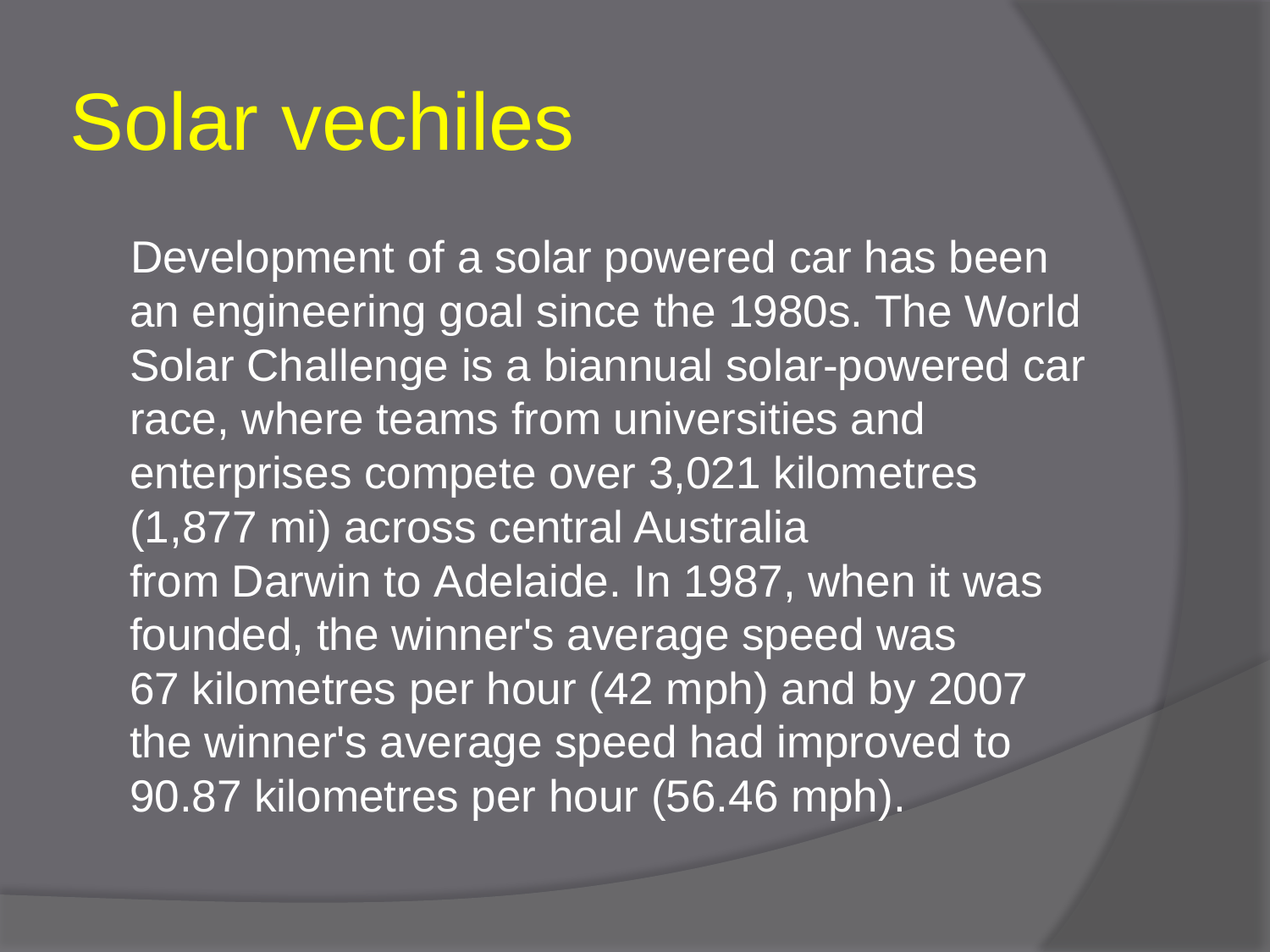

# Solar vechiles
    Development of a solar powered car has been an engineering goal since the 1980s. The World Solar Challenge is a biannual solar-powered car race, where teams from universities and enterprises compete over 3,021 kilometres (1,877 mi) across central Australia from Darwin to Adelaide. In 1987, when it was founded, the winner's average speed was 67 kilometres per hour (42 mph) and by 2007 the winner's average speed had improved to 90.87 kilometres per hour (56.46 mph).